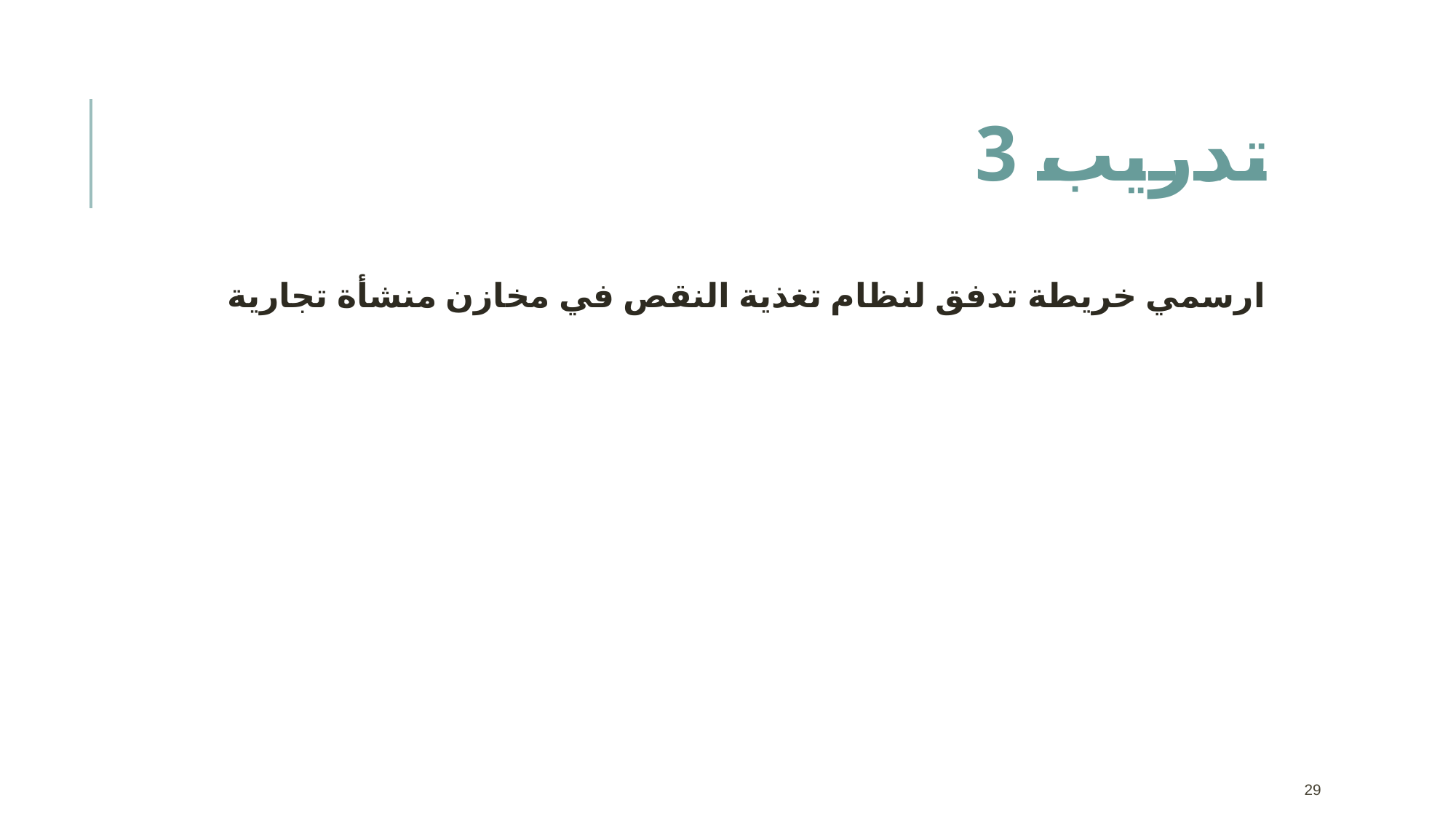

# تدريب 3
ارسمي خريطة تدفق لنظام تغذية النقص في مخازن منشأة تجارية
29